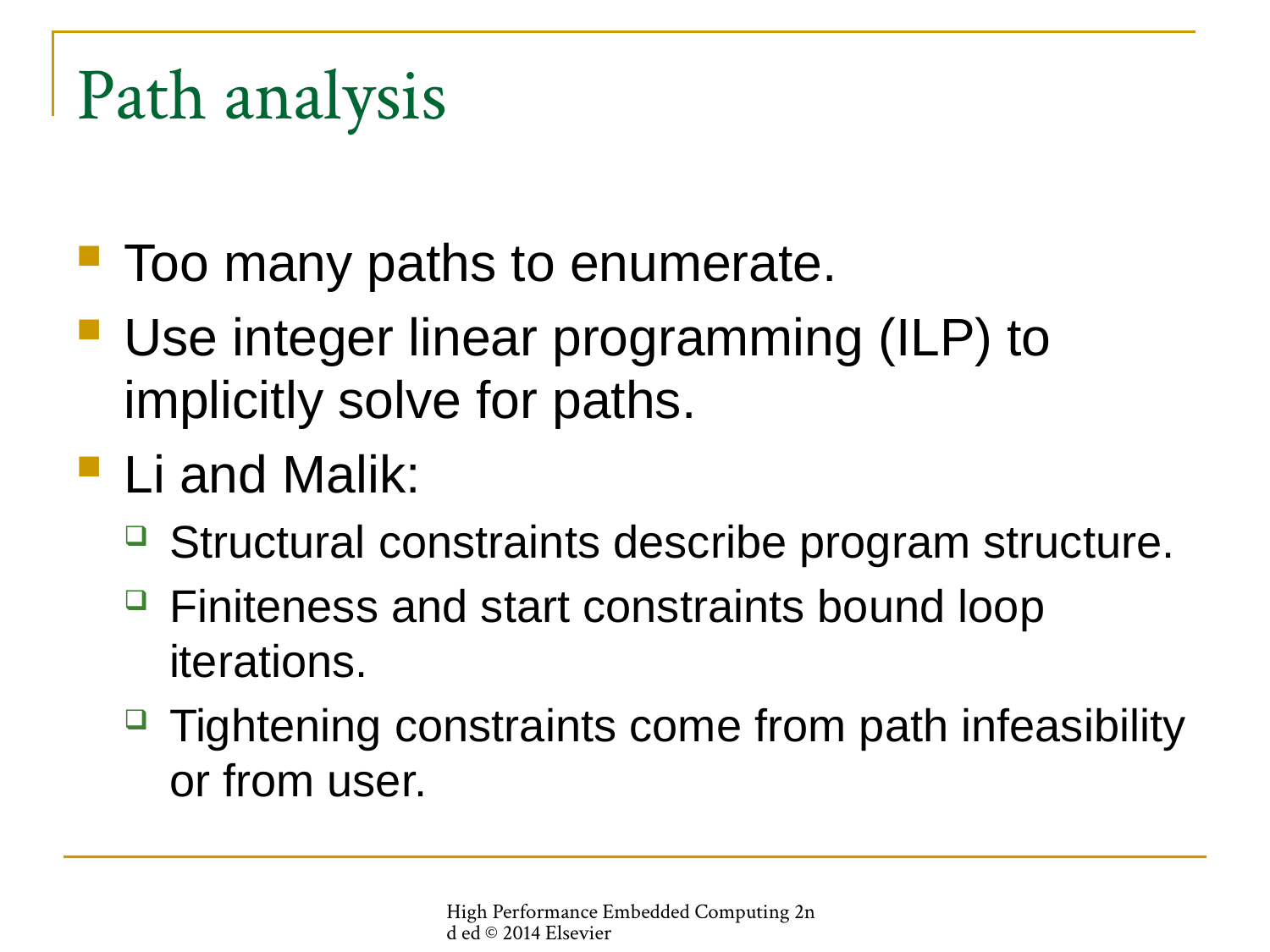

# Path analysis
Too many paths to enumerate.
Use integer linear programming (ILP) to implicitly solve for paths.
Li and Malik:
Structural constraints describe program structure.
Finiteness and start constraints bound loop iterations.
Tightening constraints come from path infeasibility or from user.

High Performance Embedded Computing 2nd ed © 2014 Elsevier